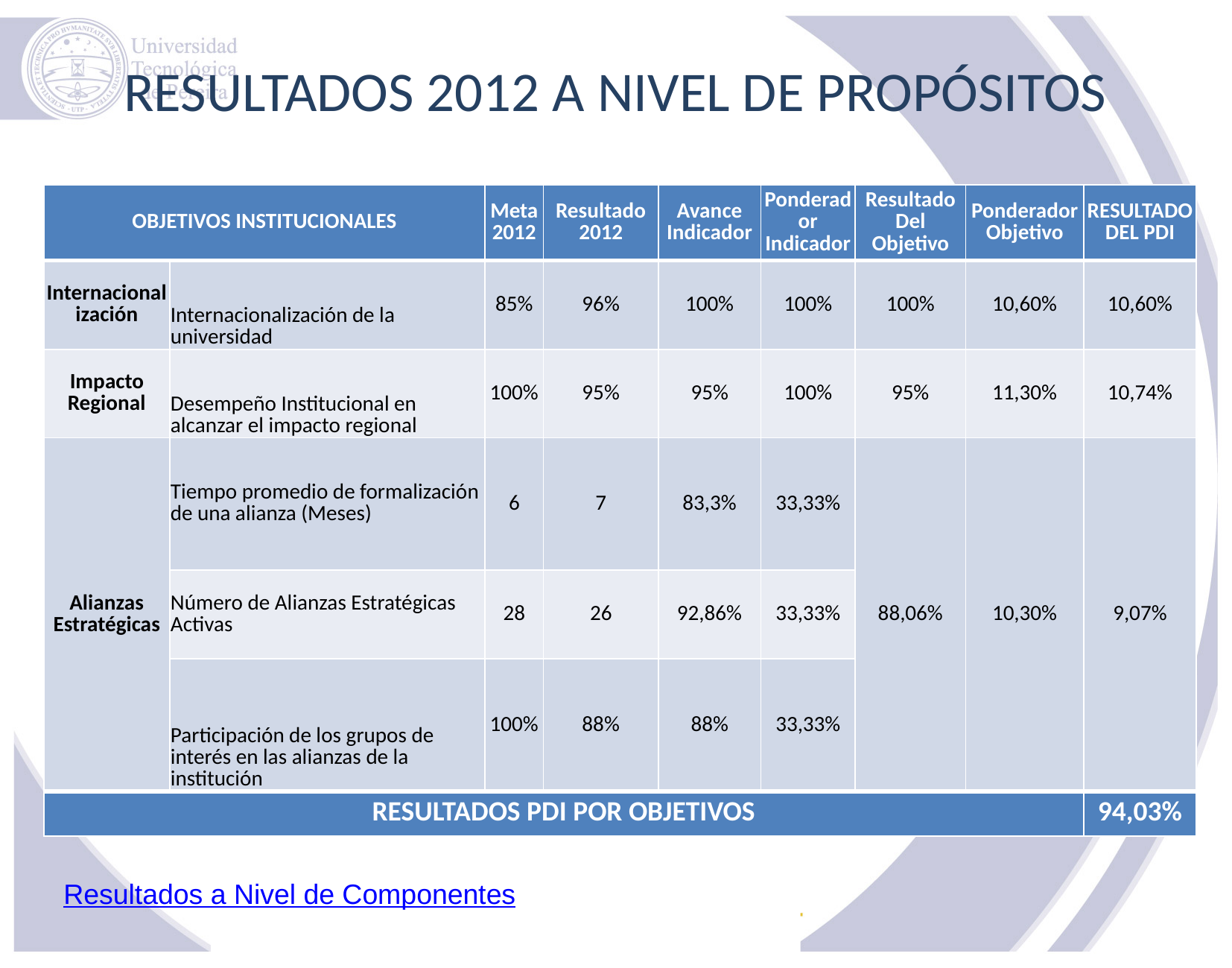

# RESULTADOS 2012 A NIVEL DE PROPÓSITOS
| OBJETIVOS INSTITUCIONALES |  | Meta 2012 | Resultado 2012 | Avance Indicador | Ponderador Indicador | Resultado Del Objetivo | Ponderador Objetivo | RESULTADODEL PDI |
| --- | --- | --- | --- | --- | --- | --- | --- | --- |
| Internacionalización | Internacionalización de la universidad | 85% | 96% | 100% | 100% | 100% | 10,60% | 10,60% |
| Impacto Regional | Desempeño Institucional en alcanzar el impacto regional | 100% | 95% | 95% | 100% | 95% | 11,30% | 10,74% |
| Alianzas Estratégicas | Tiempo promedio de formalización de una alianza (Meses) | 6 | 7 | 83,3% | 33,33% | 88,06% | 10,30% | 9,07% |
|  | Número de Alianzas Estratégicas Activas | 28 | 26 | 92,86% | 33,33% |  |  |  |
|  | Participación de los grupos de interés en las alianzas de la institución | 100% | 88% | 88% | 33,33% |  |  |  |
| RESULTADOS PDI POR OBJETIVOS |  |  |  |  |  |  |  | 94,03% |
Resultados a Nivel de Componentes